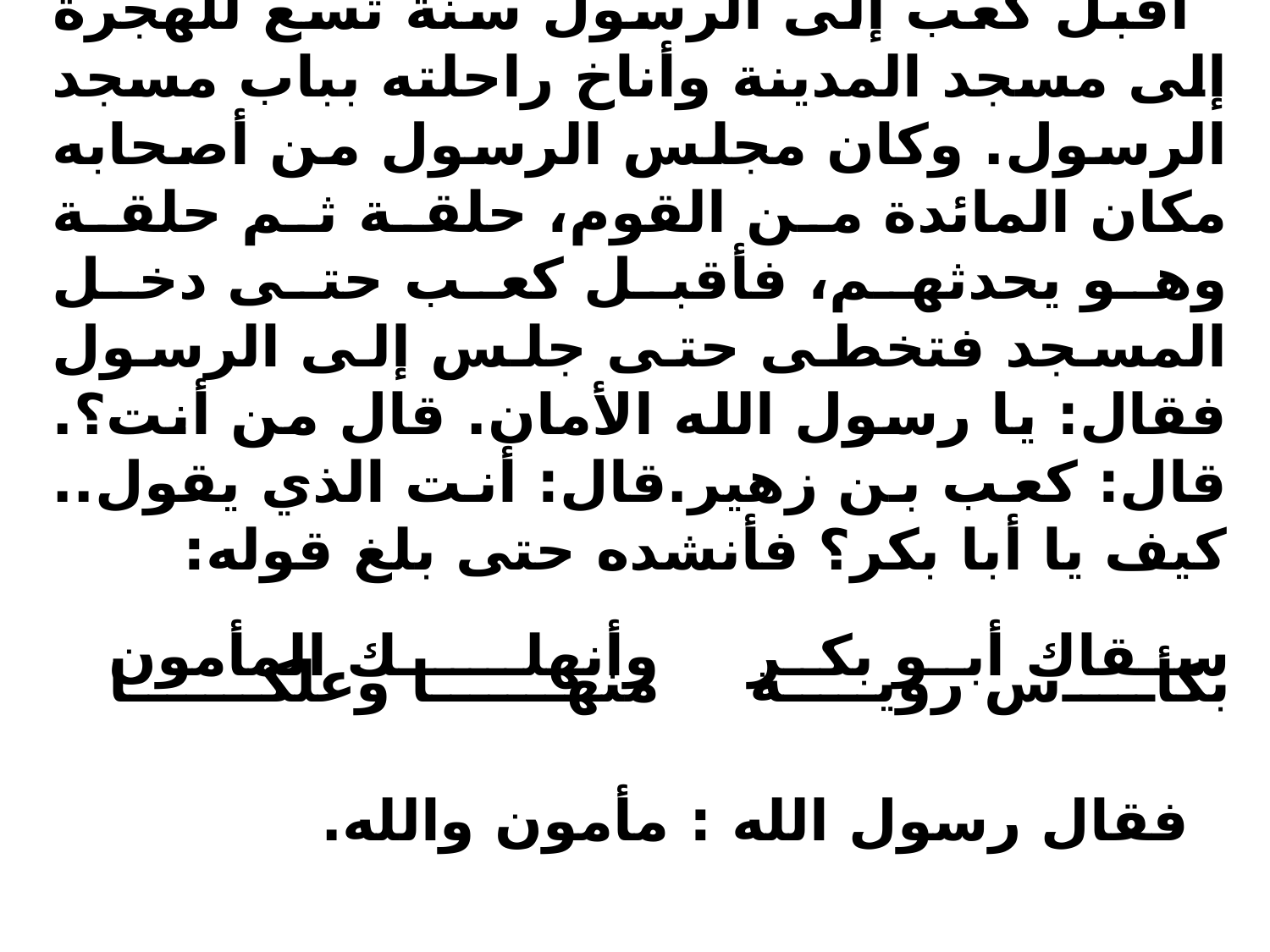

أقبل كعب إلى الرسول سنة تسع للهجرة إلى مسجد المدينة وأناخ راحلته بباب مسجد الرسول. وكان مجلس الرسول من أصحابه مكان المائدة من القوم، حلقة ثم حلقة وهو يحدثهم، فأقبل كعب حتى دخل المسجد فتخطى حتى جلس إلى الرسول فقال: يا رسول الله الأمان. قال من أنت؟. قال: كعب بن زهير.قال: أنت الذي يقول.. كيف يا أبا بكر؟ فأنشده حتى بلغ قوله:

فقال رسول الله : مأمون والله.

| وأنهلك المأمون منها وعلكا |  | سقاك أبو بكر بكأس روية |
| --- | --- | --- |